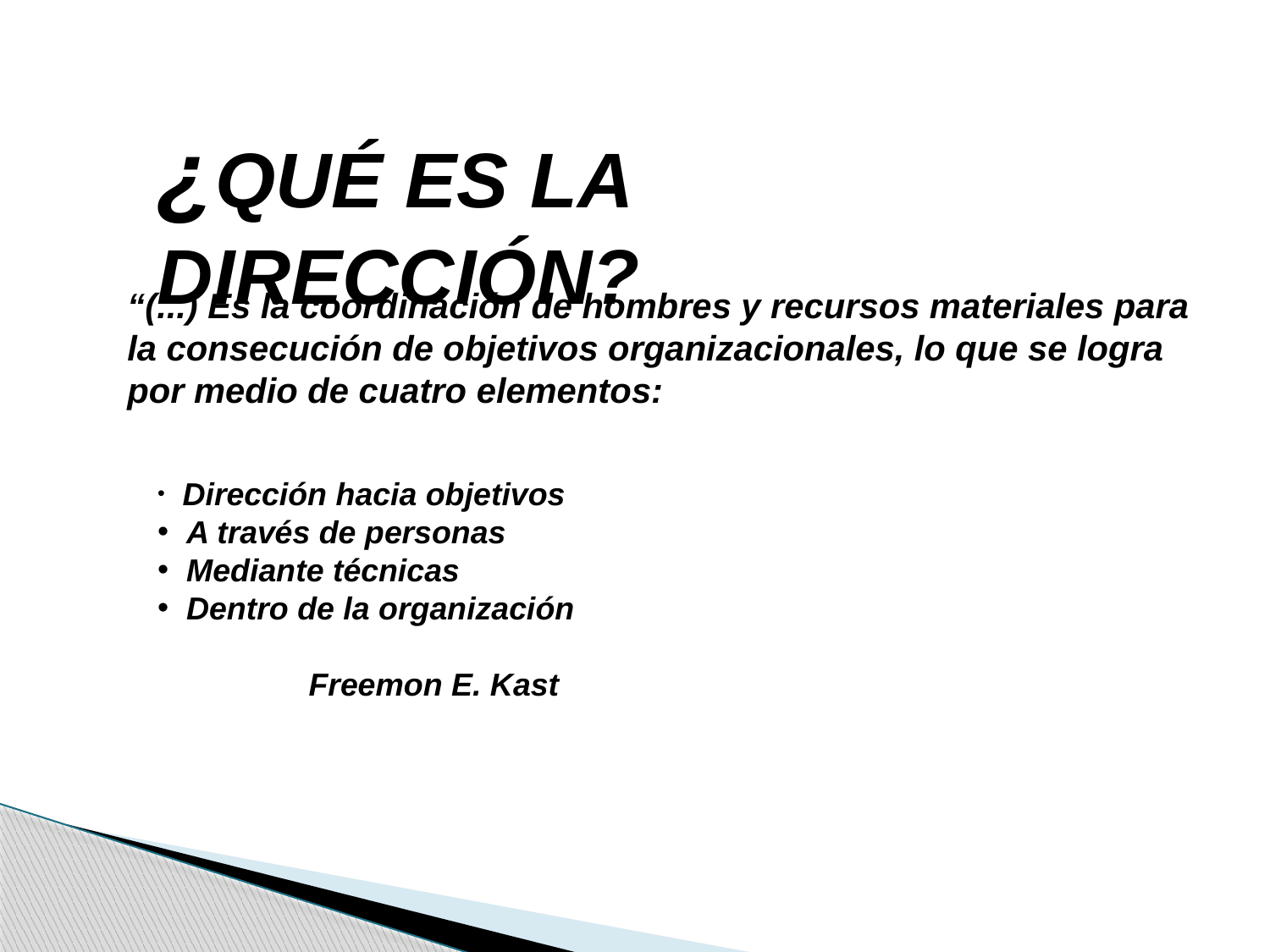

¿QUÉ ES LA DIRECCIÓN?

“(...) Es la coordinación de hombres y recursos materiales para la consecución de objetivos organizacionales, lo que se logra por medio de cuatro elementos:

   Dirección hacia objetivos
  A través de personas
  Mediante técnicas
  Dentro de la organización

                 Freemon E. Kast